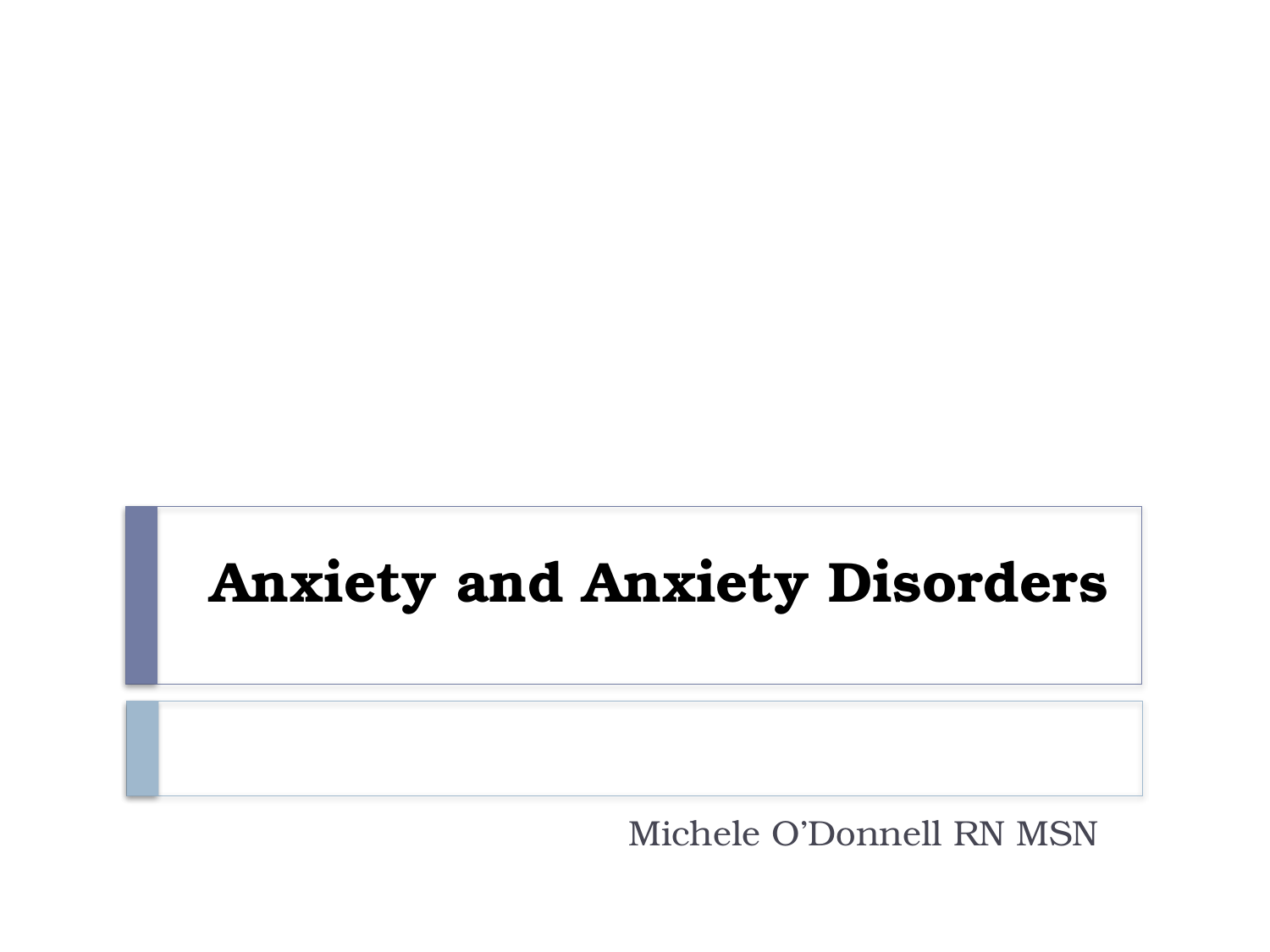

# Anxiety and Anxiety Disorders
Michele O’Donnell RN MSN